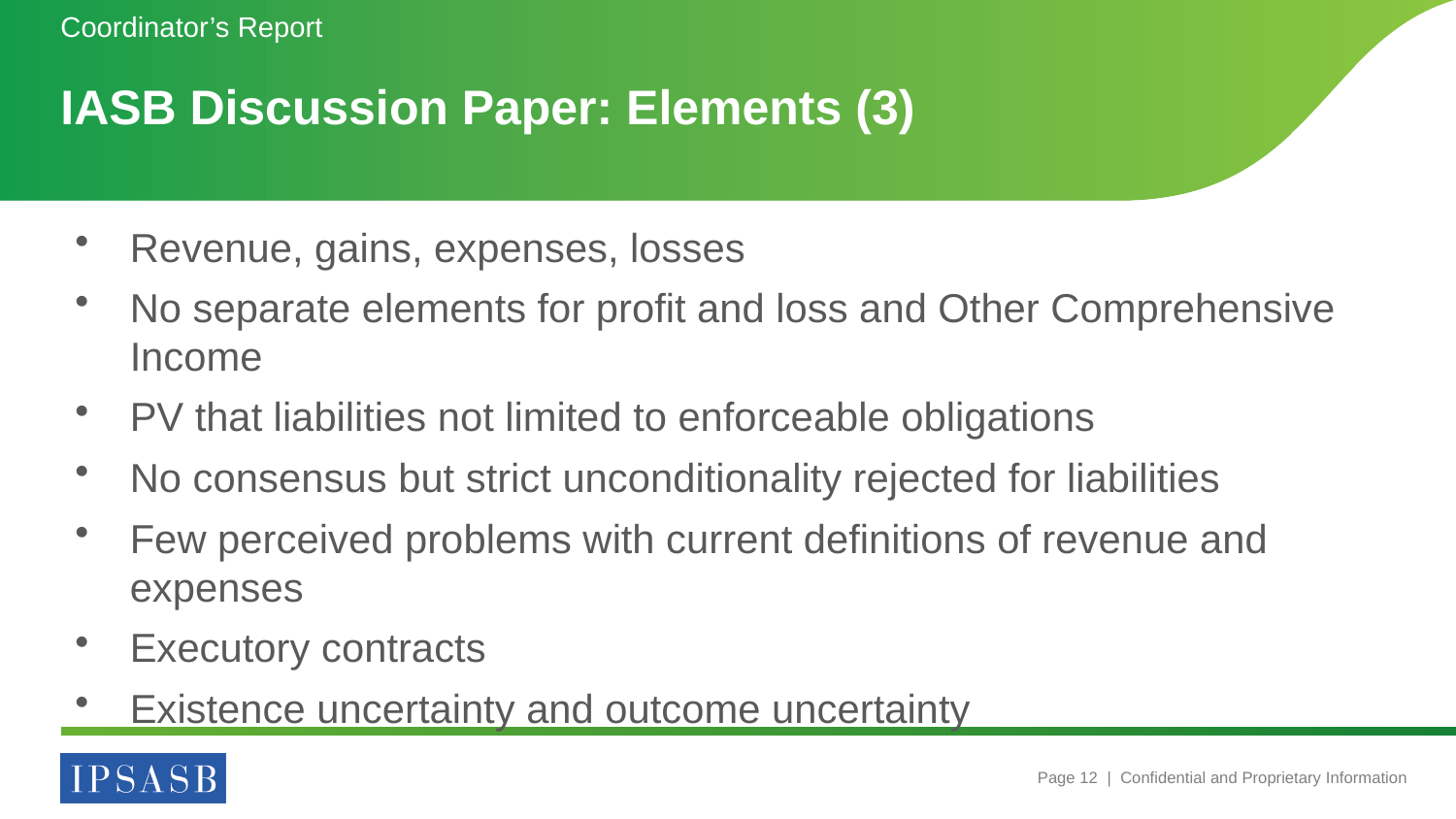

Coordinator’s Report
# IASB Discussion Paper: Elements (3)
Revenue, gains, expenses, losses
No separate elements for profit and loss and Other Comprehensive Income
PV that liabilities not limited to enforceable obligations
No consensus but strict unconditionality rejected for liabilities
Few perceived problems with current definitions of revenue and expenses
Executory contracts
Existence uncertainty and outcome uncertainty